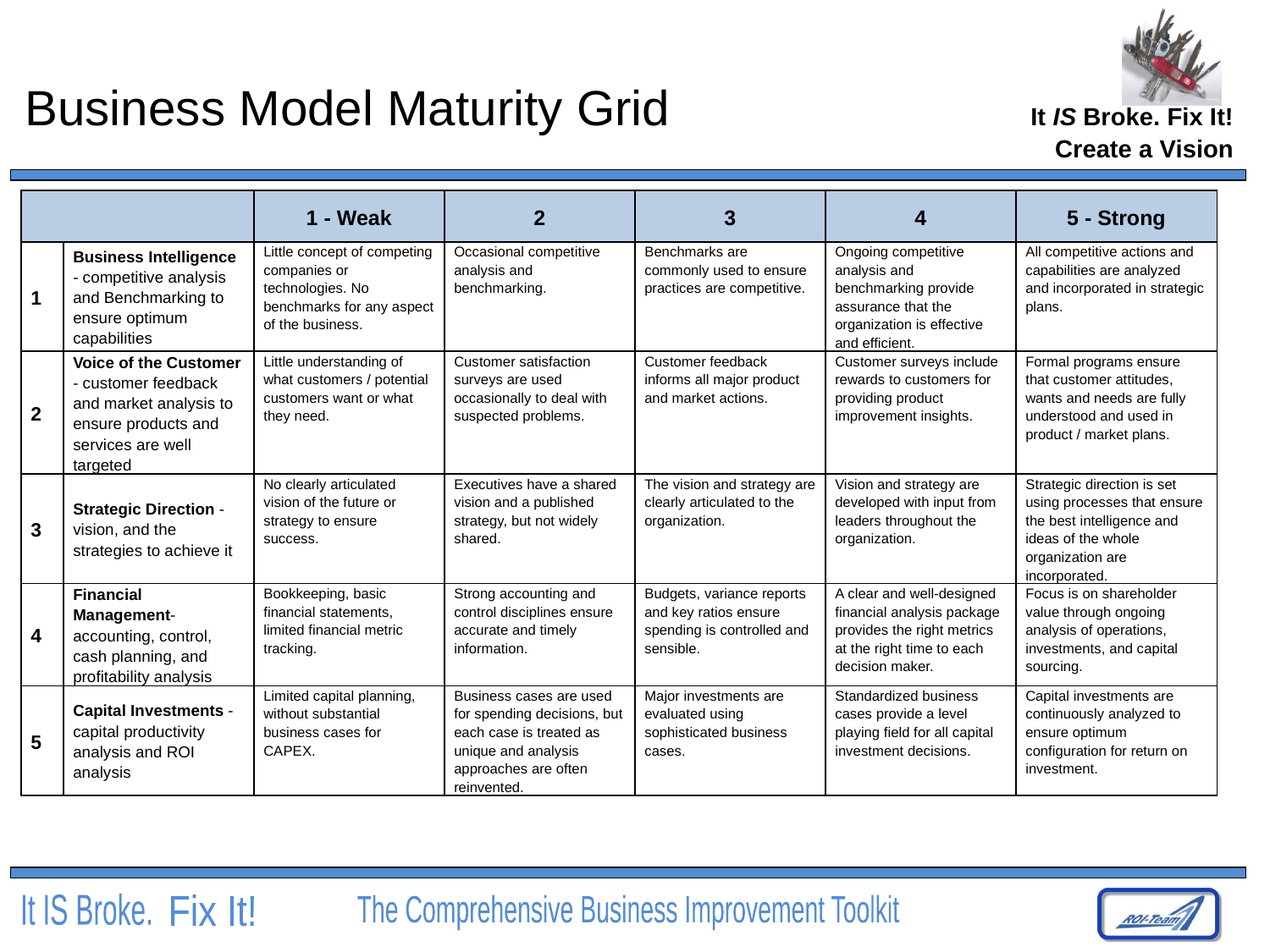

# Business Model Maturity Grid
Create a Vision
|  |  | 1 - Weak | 2 | 3 | 4 | 5 - Strong |
| --- | --- | --- | --- | --- | --- | --- |
| 1 | Business Intelligence - competitive analysis and Benchmarking to ensure optimum capabilities | Little concept of competing companies or technologies. No benchmarks for any aspect of the business. | Occasional competitive analysis and benchmarking. | Benchmarks are commonly used to ensure practices are competitive. | Ongoing competitive analysis and benchmarking provide assurance that the organization is effective and efficient. | All competitive actions and capabilities are analyzed and incorporated in strategic plans. |
| 2 | Voice of the Customer - customer feedback and market analysis to ensure products and services are well targeted | Little understanding of what customers / potential customers want or what they need. | Customer satisfaction surveys are used occasionally to deal with suspected problems. | Customer feedback informs all major product and market actions. | Customer surveys include rewards to customers for providing product improvement insights. | Formal programs ensure that customer attitudes, wants and needs are fully understood and used in product / market plans. |
| 3 | Strategic Direction - vision, and the strategies to achieve it | No clearly articulated vision of the future or strategy to ensure success. | Executives have a shared vision and a published strategy, but not widely shared. | The vision and strategy are clearly articulated to the organization. | Vision and strategy are developed with input from leaders throughout the organization. | Strategic direction is set using processes that ensure the best intelligence and ideas of the whole organization are incorporated. |
| 4 | Financial Management- accounting, control, cash planning, and profitability analysis | Bookkeeping, basic financial statements, limited financial metric tracking. | Strong accounting and control disciplines ensure accurate and timely information. | Budgets, variance reports and key ratios ensure spending is controlled and sensible. | A clear and well-designed financial analysis package provides the right metrics at the right time to each decision maker. | Focus is on shareholder value through ongoing analysis of operations, investments, and capital sourcing. |
| 5 | Capital Investments - capital productivity analysis and ROI analysis | Limited capital planning, without substantial business cases for CAPEX. | Business cases are used for spending decisions, but each case is treated as unique and analysis approaches are often reinvented. | Major investments are evaluated using sophisticated business cases. | Standardized business cases provide a level playing field for all capital investment decisions. | Capital investments are continuously analyzed to ensure optimum configuration for return on investment. |